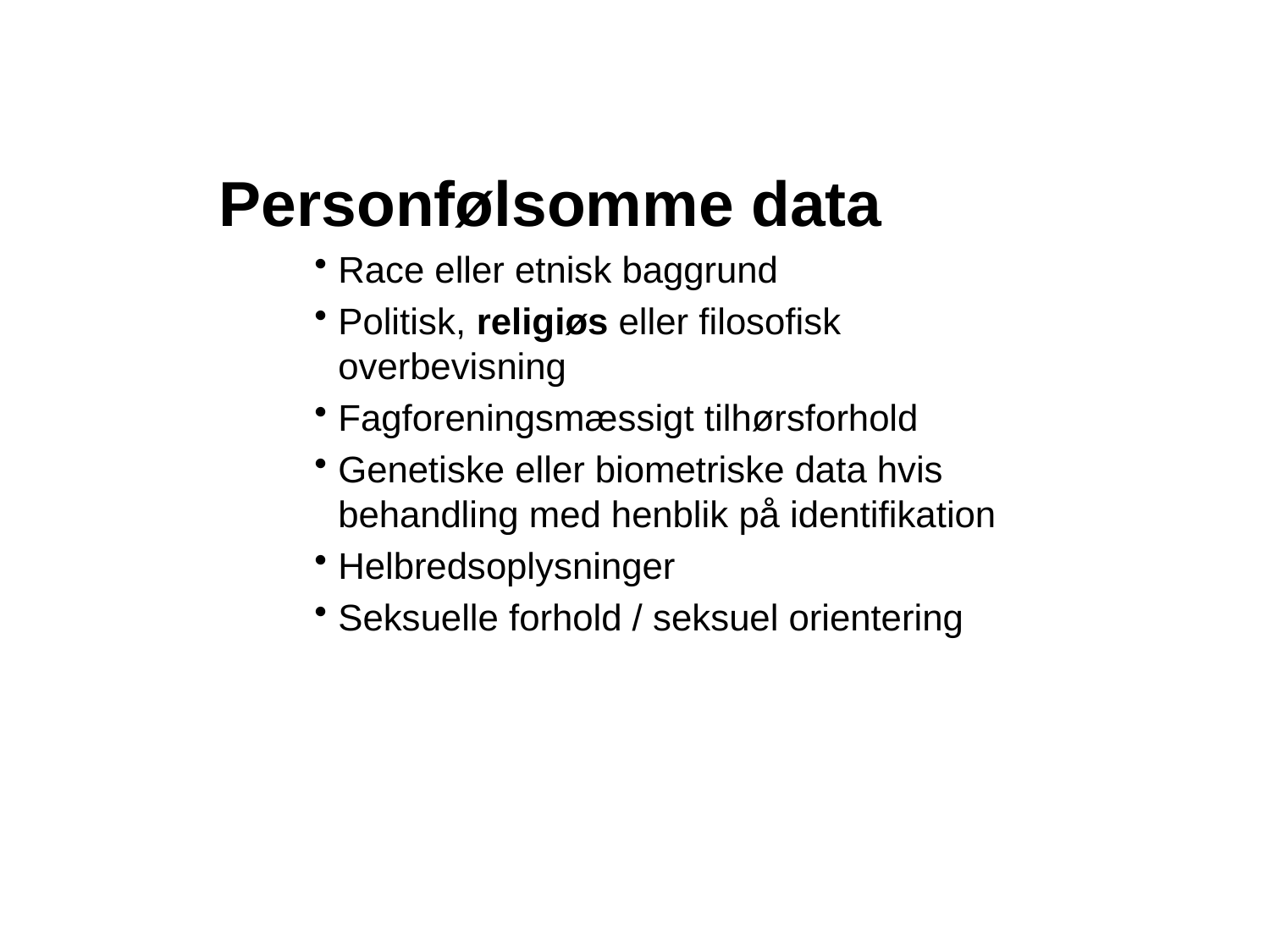

Personfølsomme data
Race eller etnisk baggrund
Politisk, religiøs eller filosofisk overbevisning
Fagforeningsmæssigt tilhørsforhold
Genetiske eller biometriske data hvis behandling med henblik på identifikation
Helbredsoplysninger
Seksuelle forhold / seksuel orientering